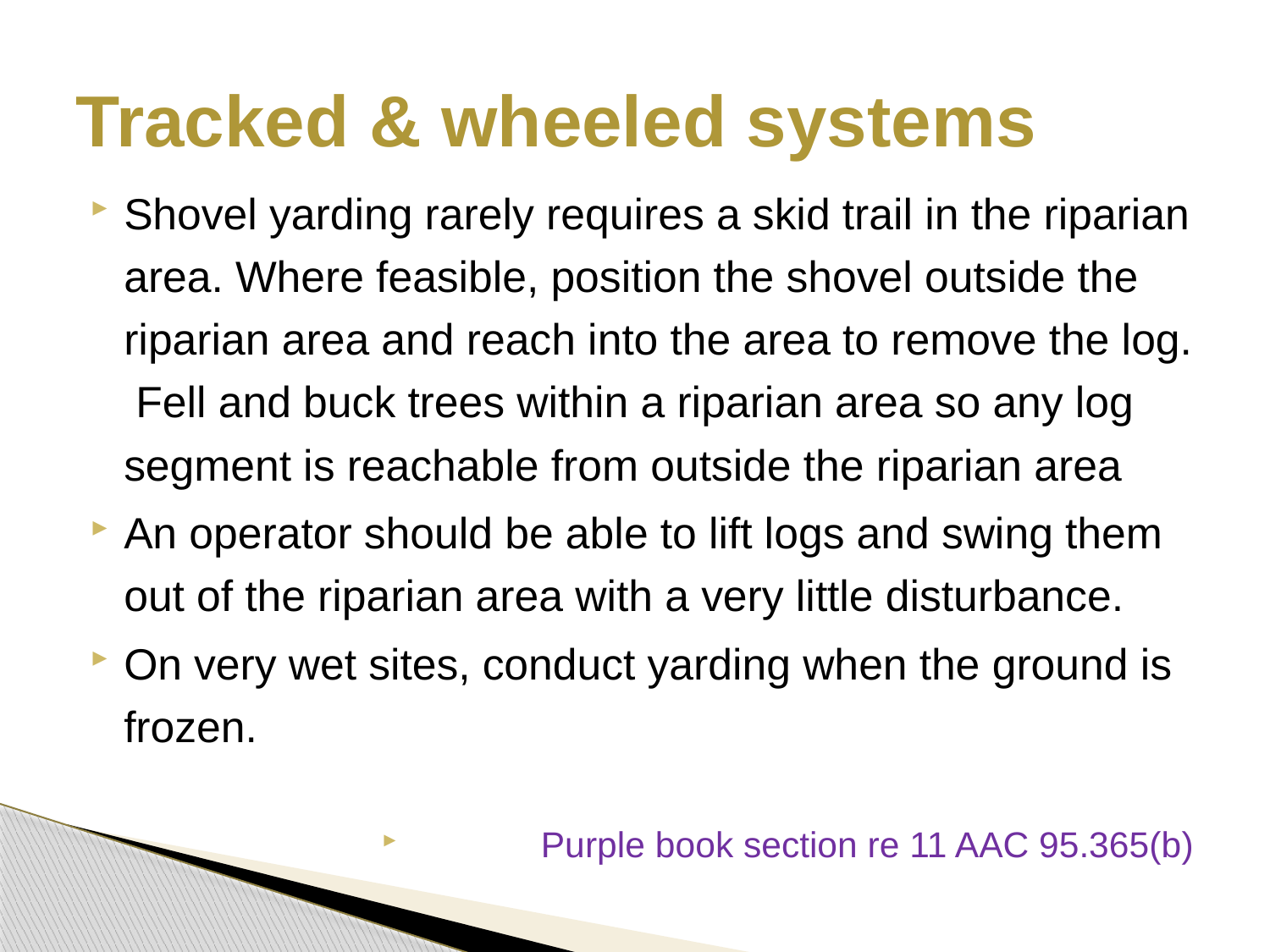

# Tracked & wheeled systems
Shovel yarding rarely requires a skid trail in the riparian area. Where feasible, position the shovel outside the riparian area and reach into the area to remove the log.  Fell and buck trees within a riparian area so any log segment is reachable from outside the riparian area
An operator should be able to lift logs and swing them out of the riparian area with a very little disturbance.
On very wet sites, conduct yarding when the ground is frozen.

Purple book section re 11 AAC 95.365(b)